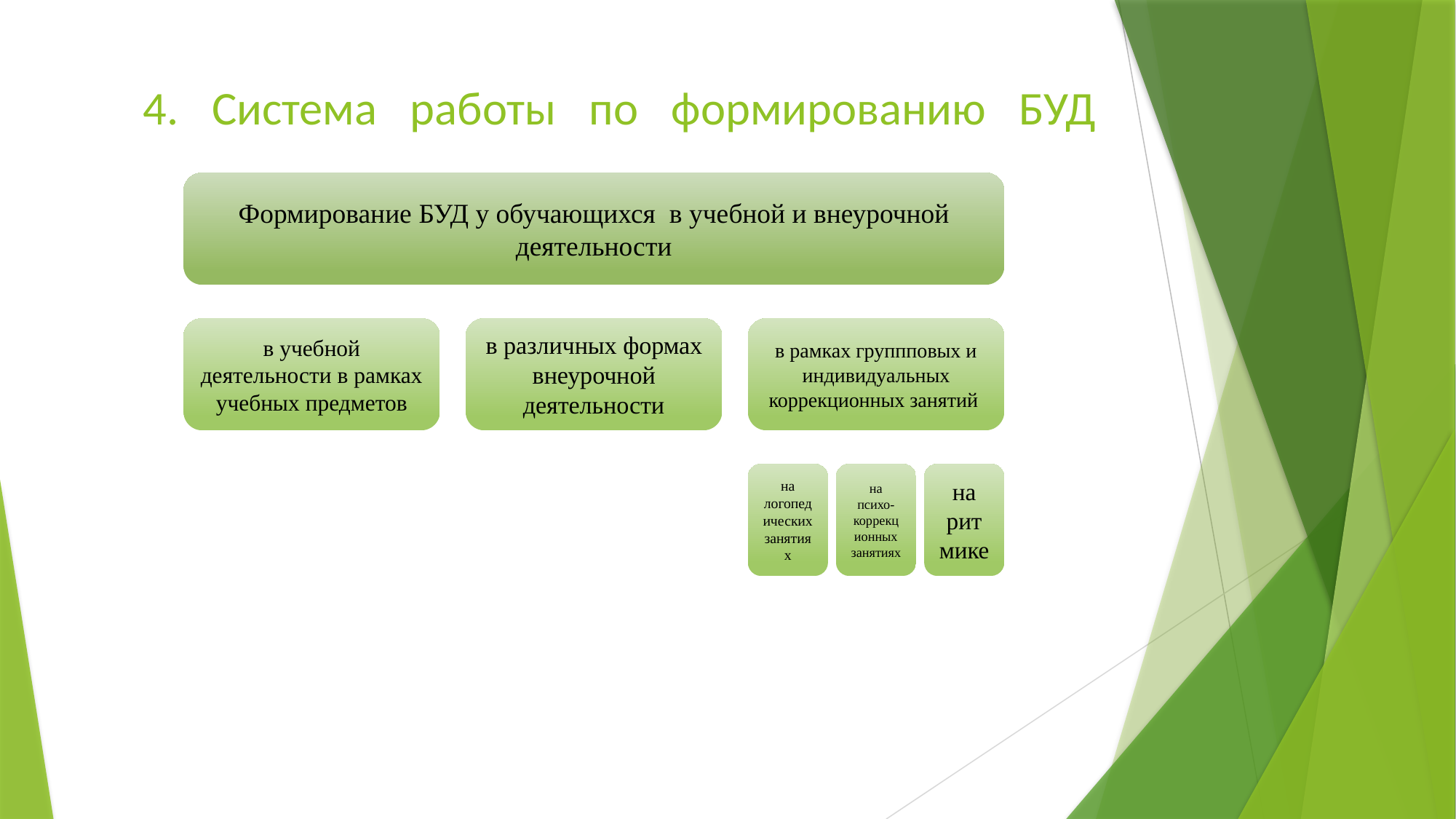

# 4. Система работы по формированию БУД
Формирование БУД у обучающихся  в учебной и внеурочной деятельности
в учебной деятельности в рамках учебных предметов
в различных формах внеурочной деятельности
в рамках группповых и индивидуальных коррекционных занятий
на логопедических занятиях
на ритмике
на психо-коррекционных занятиях